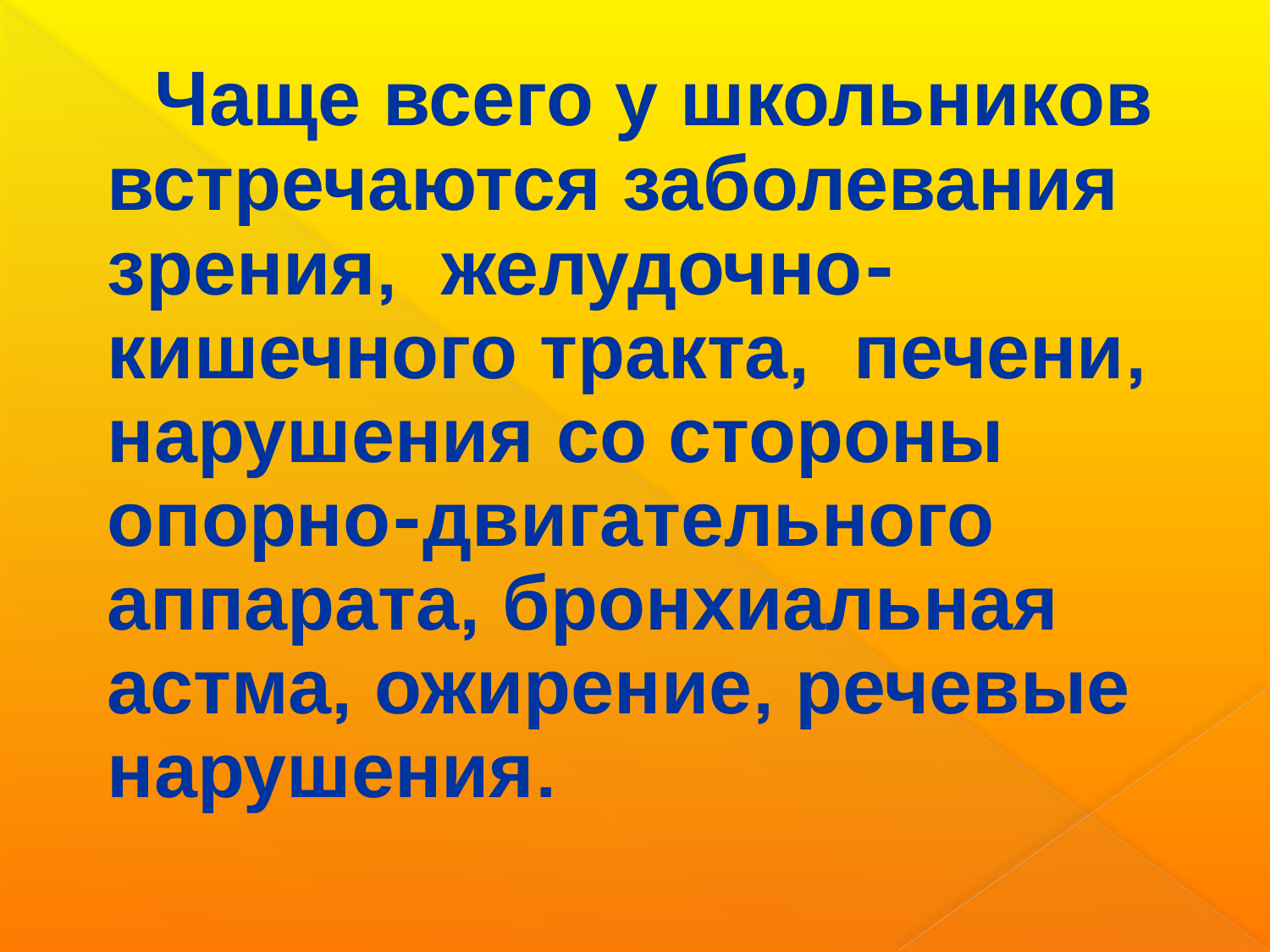

Чаще всего у школьников встречаются заболевания зрения,  желудочно-кишечного тракта,  печени,  нарушения со стороны опорно-двигательного аппарата, бронхиальная астма, ожирение, речевые нарушения.